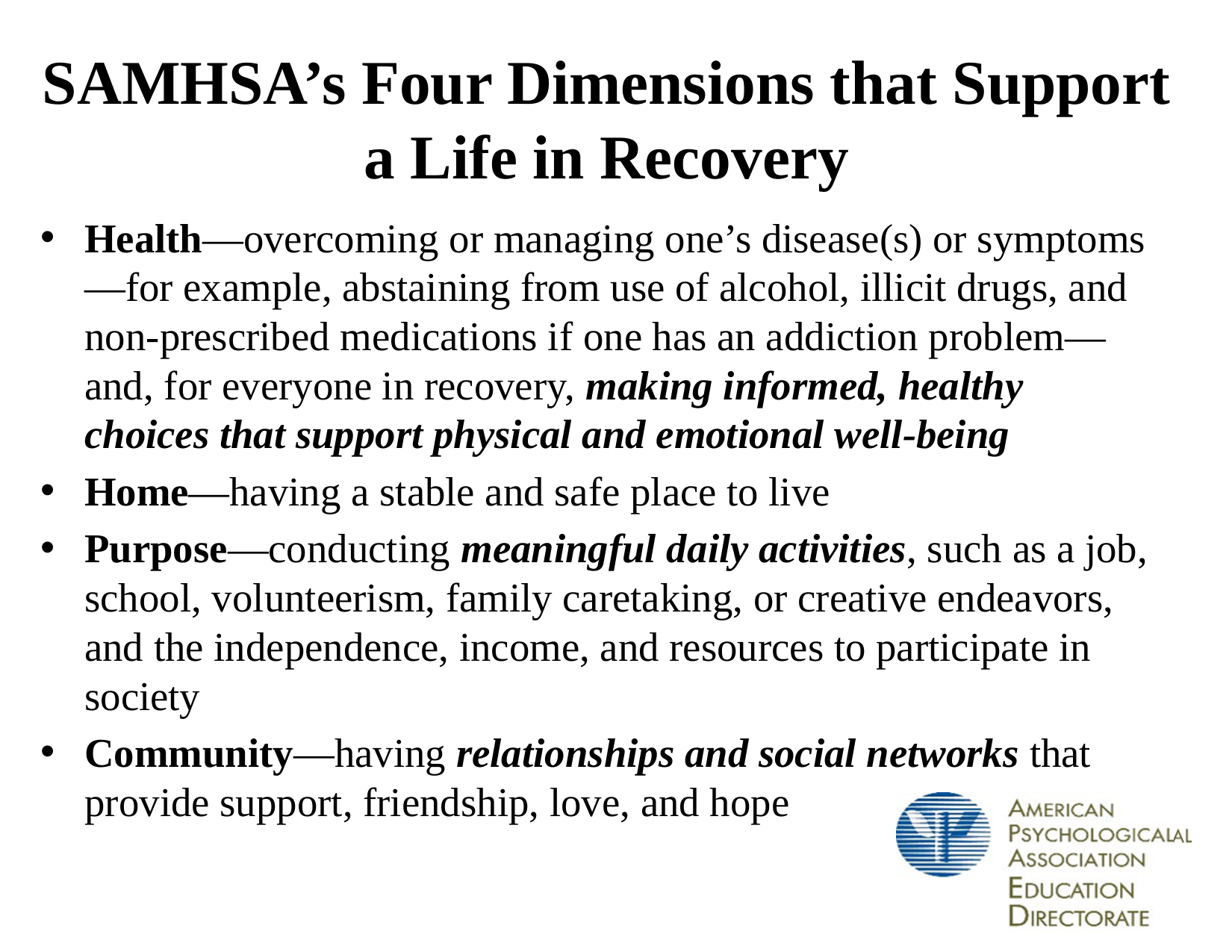

# SAMHSA’s Four Dimensions that Support a Life in Recovery
Health—overcoming or managing one’s disease(s) or symptoms—for example, abstaining from use of alcohol, illicit drugs, and non-prescribed medications if one has an addiction problem—and, for everyone in recovery, making informed, healthy choices that support physical and emotional well-being
Home—having a stable and safe place to live
Purpose—conducting meaningful daily activities, such as a job, school, volunteerism, family caretaking, or creative endeavors, and the independence, income, and resources to participate in society
Community—having relationships and social networks that provide support, friendship, love, and hope